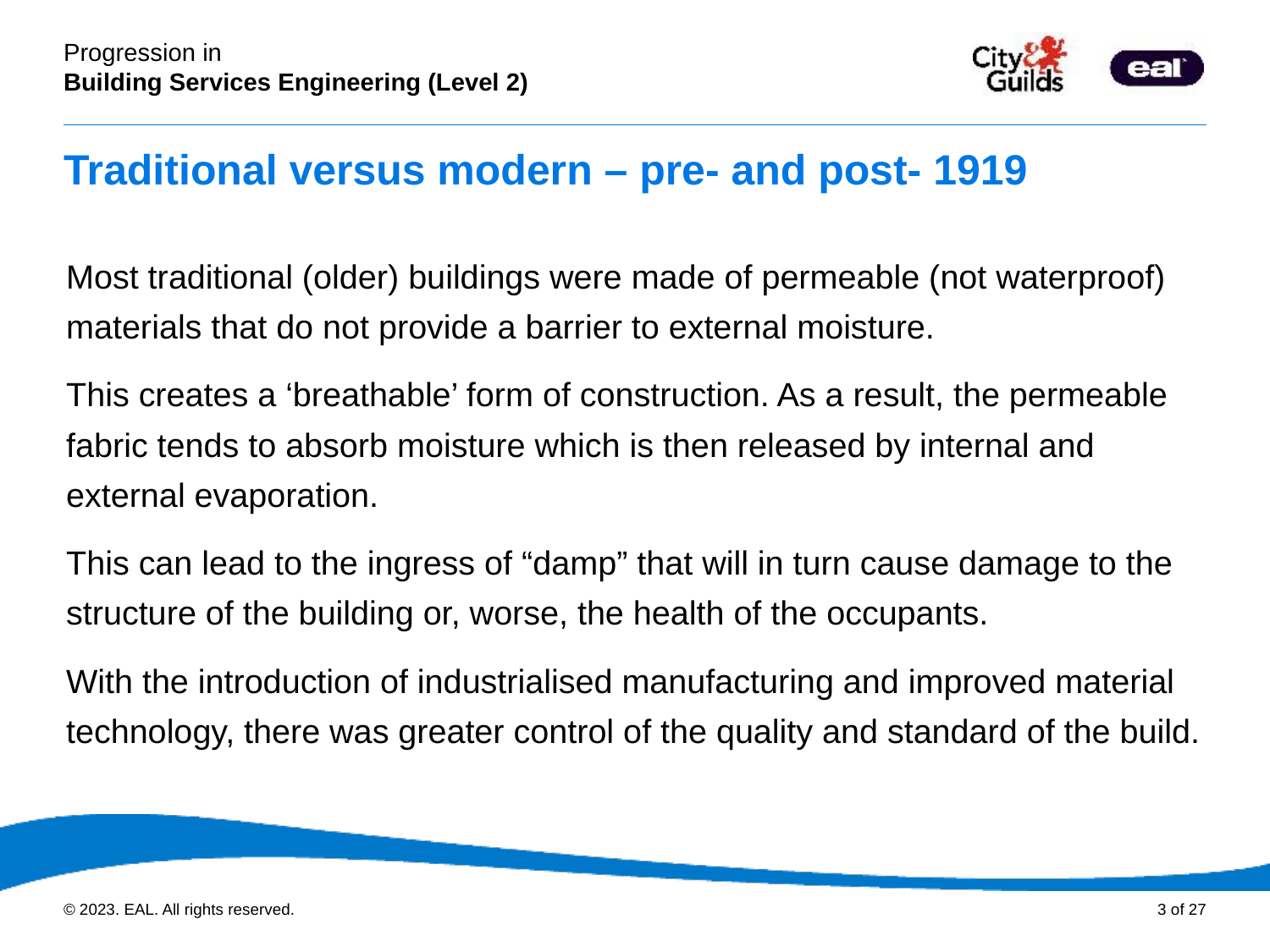

# Traditional versus modern – pre- and post- 1919
Most traditional (older) buildings were made of permeable (not waterproof) materials that do not provide a barrier to external moisture.
This creates a ‘breathable’ form of construction. As a result, the permeable fabric tends to absorb moisture which is then released by internal and external evaporation.
This can lead to the ingress of “damp” that will in turn cause damage to the structure of the building or, worse, the health of the occupants.
With the introduction of industrialised manufacturing and improved material technology, there was greater control of the quality and standard of the build.